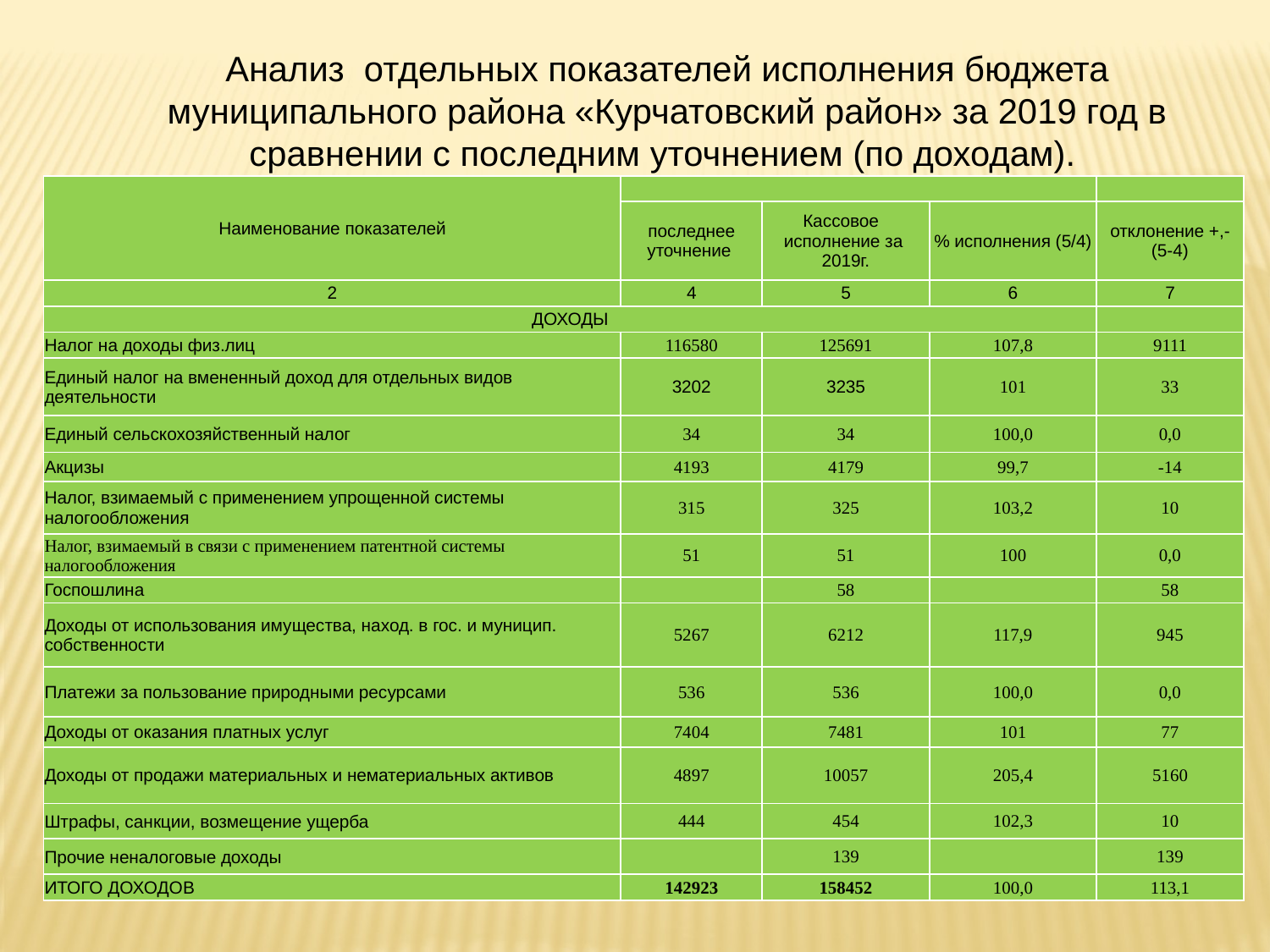

Анализ  отдельных показателей исполнения бюджета муниципального района «Курчатовский район» за 2019 год в сравнении с последним уточнением (по доходам).

| Наименование показателей |  |  |  |  |
| --- | --- | --- | --- | --- |
|  | последнее уточнение | Кассовое исполнение за 2019г. | % исполнения (5/4) | отклонение +,- (5-4) |
| 2 | 4 | 5 | 6 | 7 |
| ДОХОДЫ |  |  |  |  |
| Налог на доходы физ.лиц | 116580 | 125691 | 107,8 | 9111 |
| Единый налог на вмененный доход для отдельных видов деятельности | 3202 | 3235 | 101 | 33 |
| Единый сельскохозяйственный налог | 34 | 34 | 100,0 | 0,0 |
| Акцизы | 4193 | 4179 | 99,7 | -14 |
| Налог, взимаемый с применением упрощенной системы налогообложения | 315 | 325 | 103,2 | 10 |
| Налог, взимаемый в связи с применением патентной системы налогообложения | 51 | 51 | 100 | 0,0 |
| Госпошлина |  | 58 |  | 58 |
| Доходы от использования имущества, наход. в гос. и муницип. собственности | 5267 | 6212 | 117,9 | 945 |
| Платежи за пользование природными ресурсами | 536 | 536 | 100,0 | 0,0 |
| Доходы от оказания платных услуг | 7404 | 7481 | 101 | 77 |
| Доходы от продажи материальных и нематериальных активов | 4897 | 10057 | 205,4 | 5160 |
| Штрафы, санкции, возмещение ущерба | 444 | 454 | 102,3 | 10 |
| Прочие неналоговые доходы |  | 139 |  | 139 |
| ИТОГО ДОХОДОВ | 142923 | 158452 | 100,0 | 113,1 |